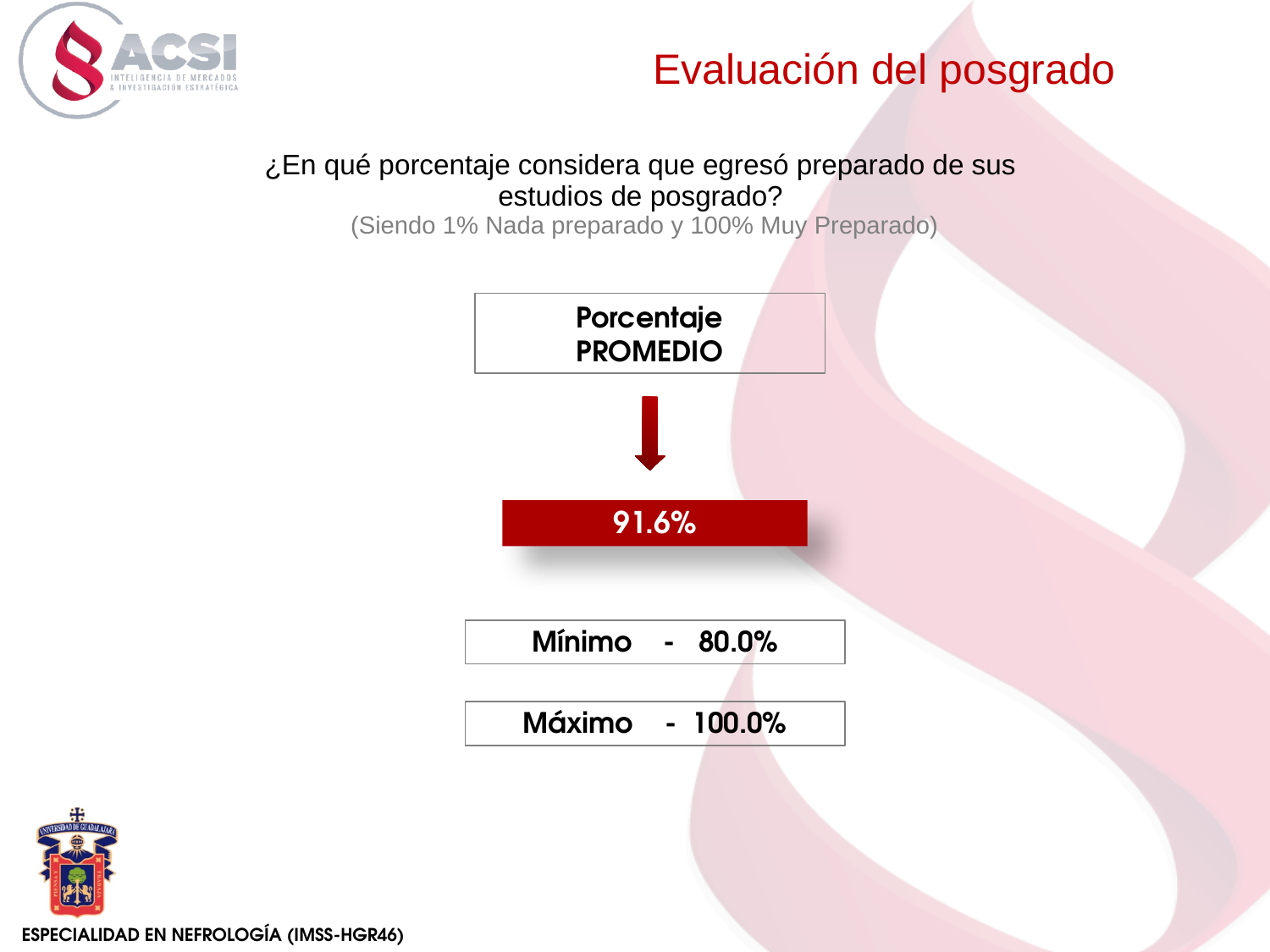

Evaluación del posgrado
¿En qué porcentaje considera que egresó preparado de sus
estudios de posgrado?
(Siendo 1% Nada preparado y 100% Muy Preparado)
Porcentaje
PROMEDIO

91.6%
Mínimo    -   80.0%
Máximo    -  100.0%